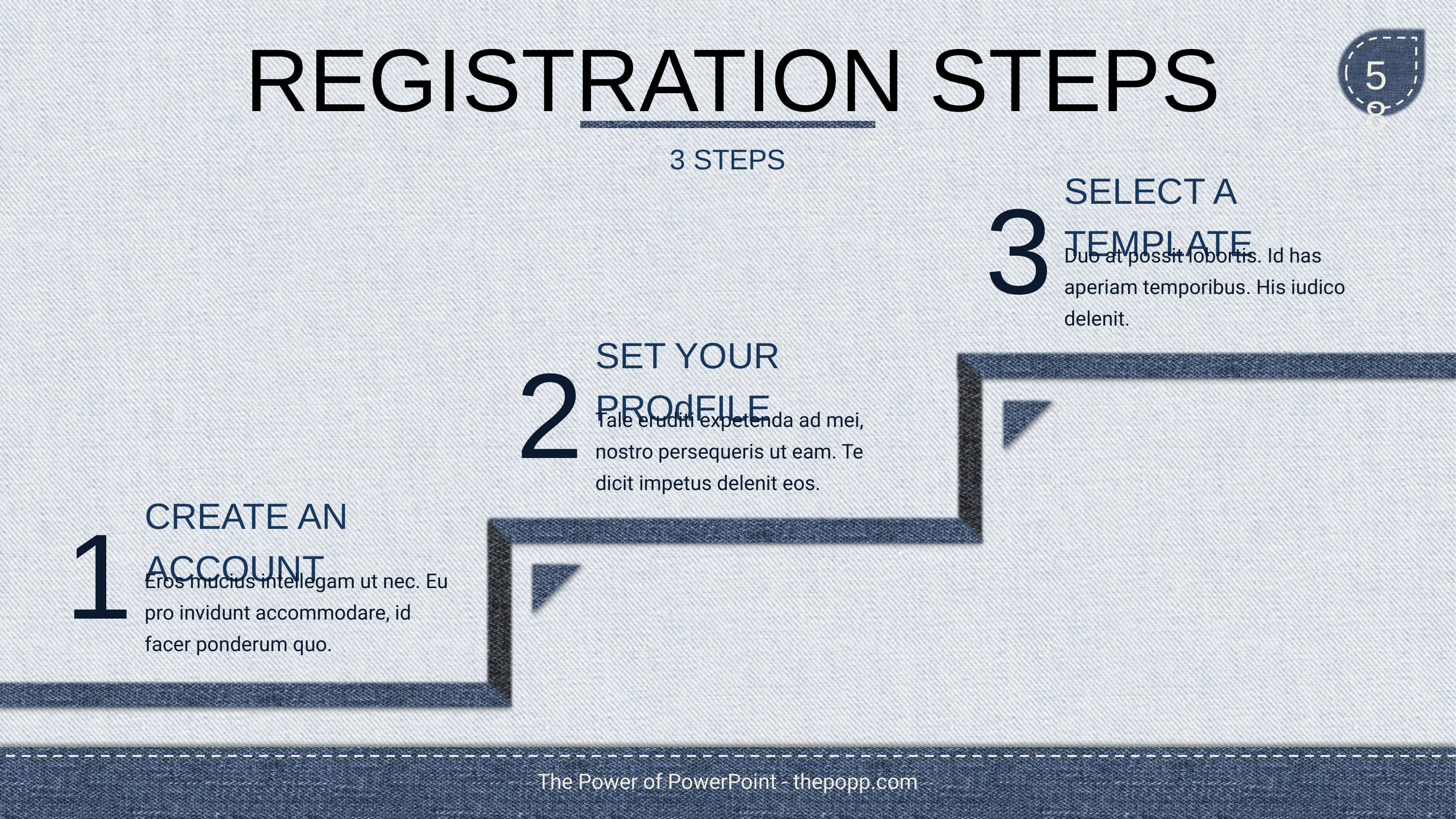

# REGISTRATION STEPS
58
3 STEPS
3
SELECT A TEMPLATE
Duo at possit lobortis. Id has aperiam temporibus. His iudico delenit.
2
SET YOUR PROdFILE
Tale eruditi expetenda ad mei, nostro persequeris ut eam. Te dicit impetus delenit eos.
1
CREATE AN ACCOUNT
Eros mucius intellegam ut nec. Eu pro invidunt accommodare, id facer ponderum quo.
The Power of PowerPoint - thepopp.com